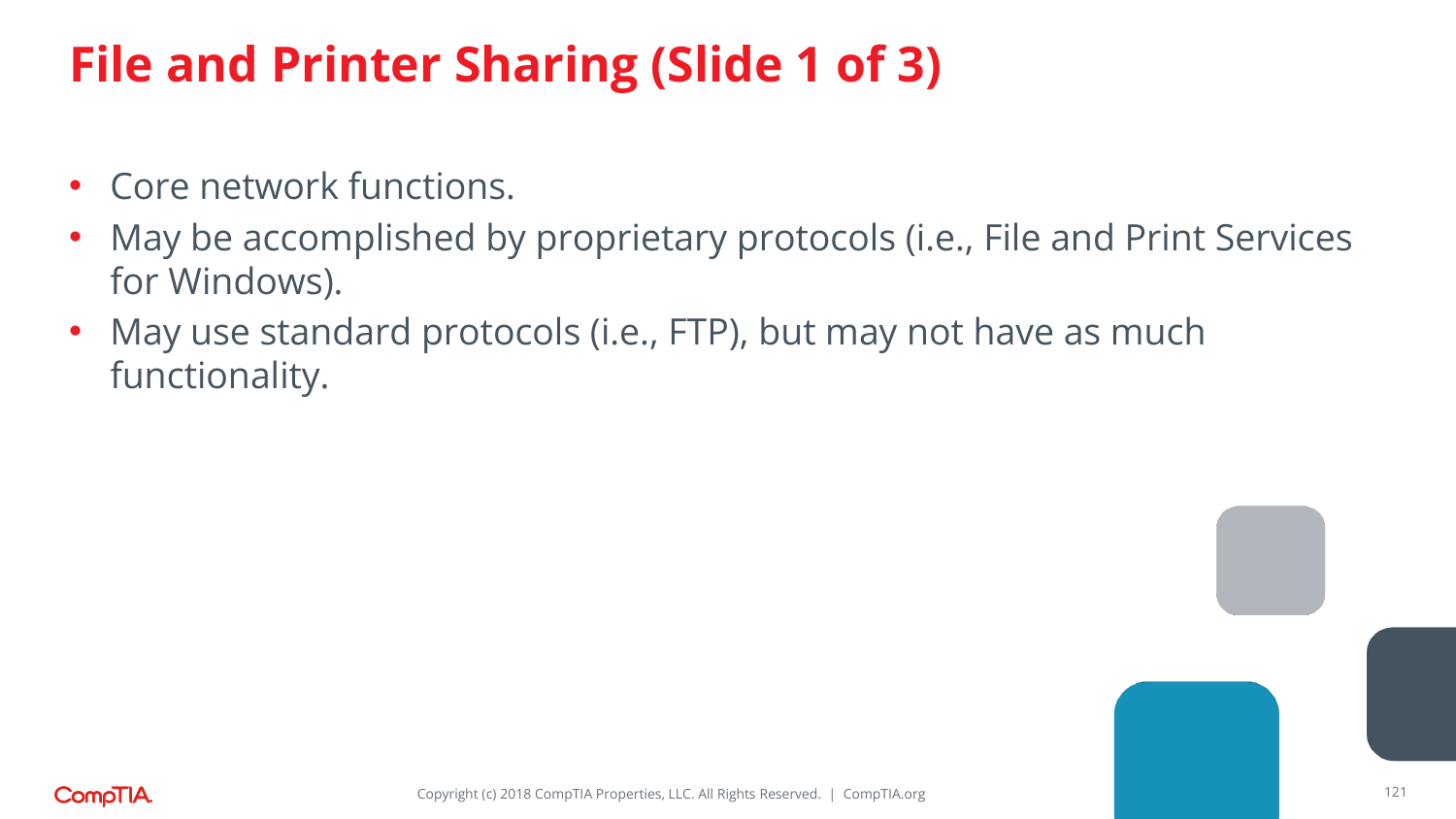

# File and Printer Sharing (Slide 1 of 3)
Core network functions.
May be accomplished by proprietary protocols (i.e., File and Print Services for Windows).
May use standard protocols (i.e., FTP), but may not have as much functionality.
121